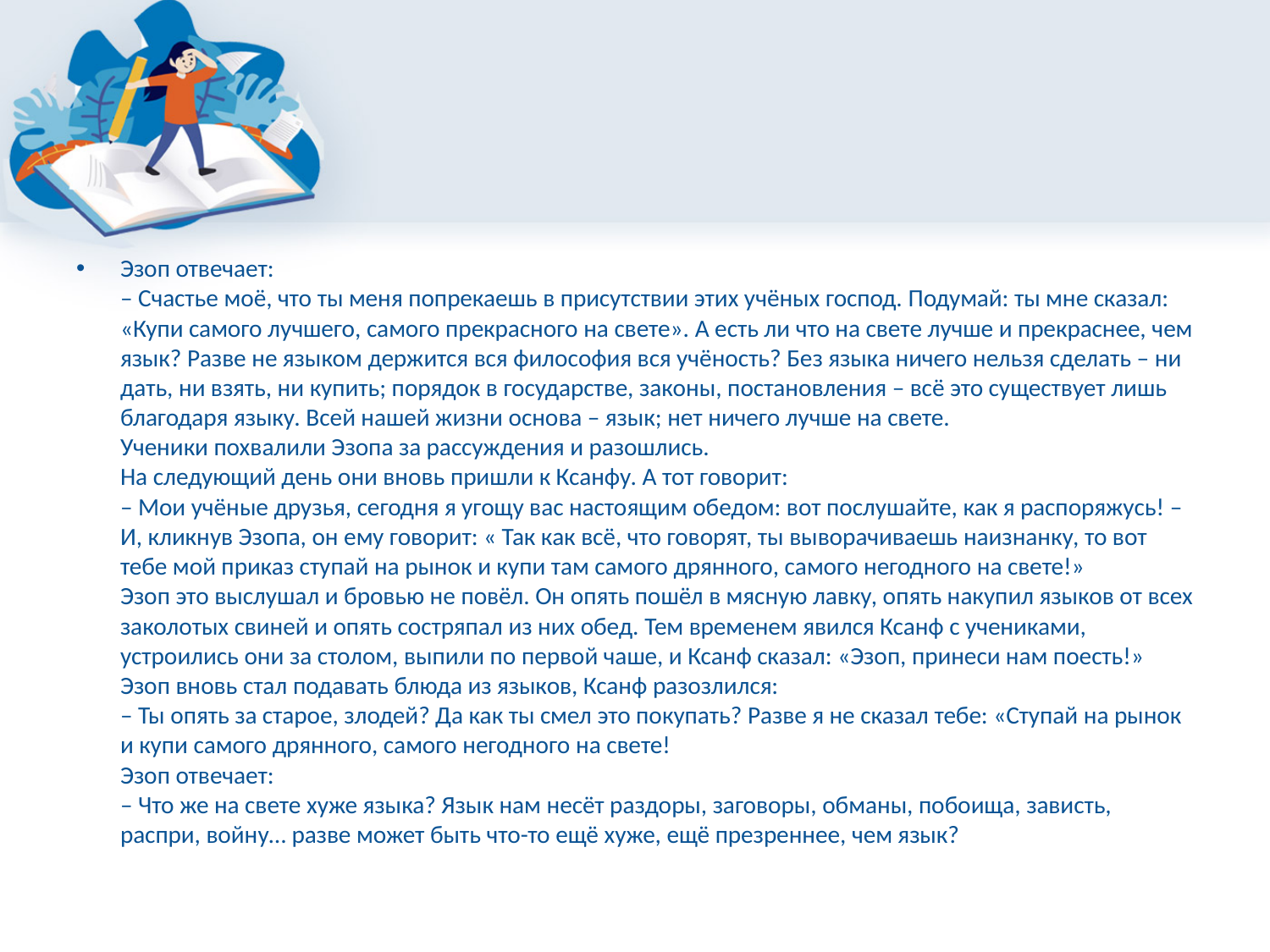

Эзоп отвечает:
– Счастье моё, что ты меня попрекаешь в присутствии этих учёных господ. Подумай: ты мне сказал: «Купи самого лучшего, самого прекрасного на свете». А есть ли что на свете лучше и прекраснее, чем язык? Разве не языком держится вся философия вся учёность? Без языка ничего нельзя сделать – ни дать, ни взять, ни купить; порядок в государстве, законы, постановления – всё это существует лишь благодаря языку. Всей нашей жизни основа – язык; нет ничего лучше на свете.
Ученики похвалили Эзопа за рассуждения и разошлись. 
На следующий день они вновь пришли к Ксанфу. А тот говорит:
– Мои учёные друзья, сегодня я угощу вас настоящим обедом: вот послушайте, как я распоряжусь! – И, кликнув Эзопа, он ему говорит: « Так как всё, что говорят, ты выворачиваешь наизнанку, то вот тебе мой приказ ступай на рынок и купи там самого дрянного, самого негодного на свете!»
Эзоп это выслушал и бровью не повёл. Он опять пошёл в мясную лавку, опять накупил языков от всех заколотых свиней и опять состряпал из них обед. Тем временем явился Ксанф с учениками, устроились они за столом, выпили по первой чаше, и Ксанф сказал: «Эзоп, принеси нам поесть!»
Эзоп вновь стал подавать блюда из языков, Ксанф разозлился:
– Ты опять за старое, злодей? Да как ты смел это покупать? Разве я не сказал тебе: «Ступай на рынок и купи самого дрянного, самого негодного на свете!
Эзоп отвечает:
– Что же на свете хуже языка? Язык нам несёт раздоры, заговоры, обманы, побоища, зависть, распри, войну… разве может быть что-то ещё хуже, ещё презреннее, чем язык?